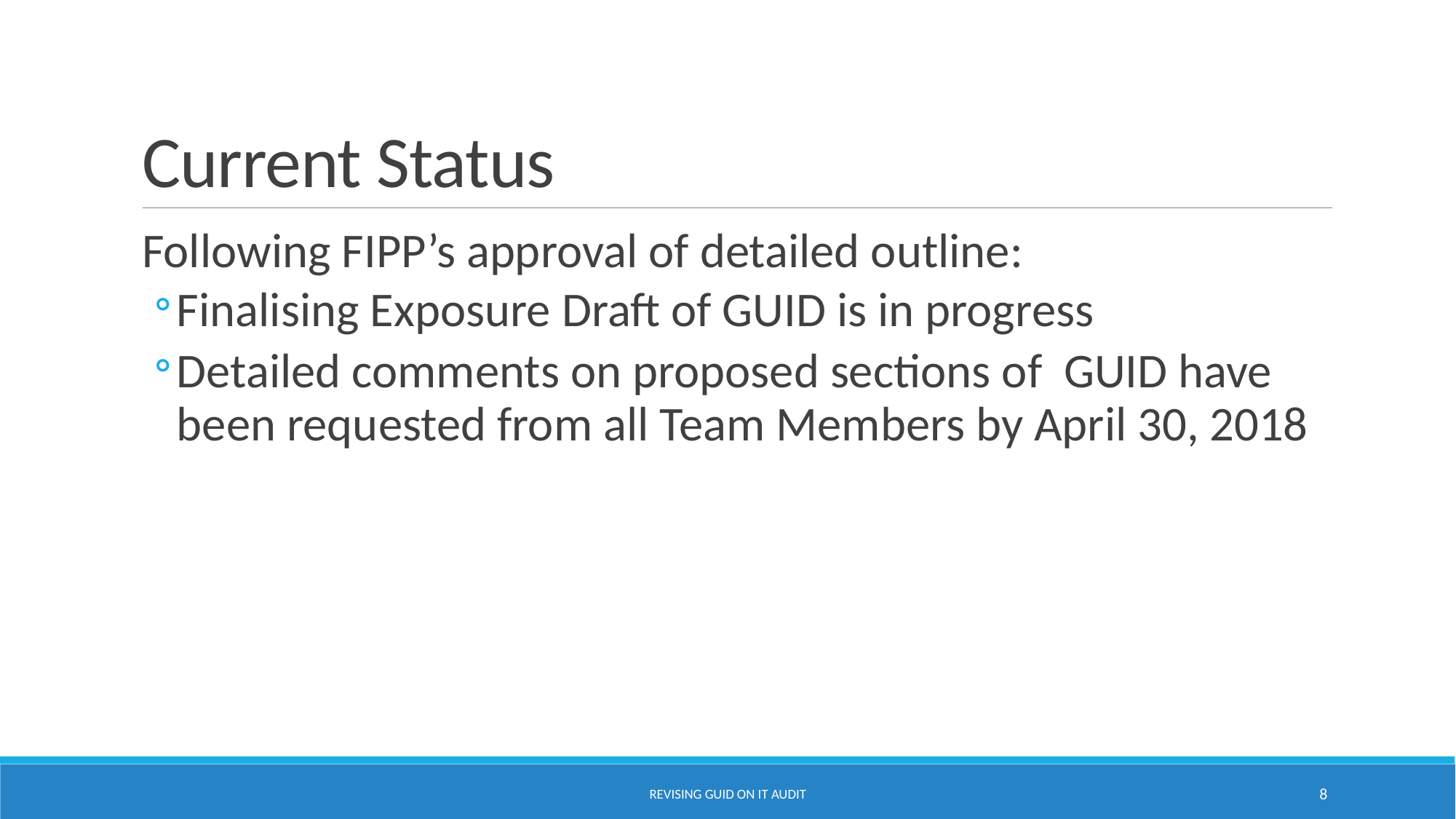

# Current Status
Following FIPP’s approval of detailed outline:
Finalising Exposure Draft of GUID is in progress
Detailed comments on proposed sections of  GUID have been requested from all Team Members by April 30, 2018

Revising GUID on IT Audit
8